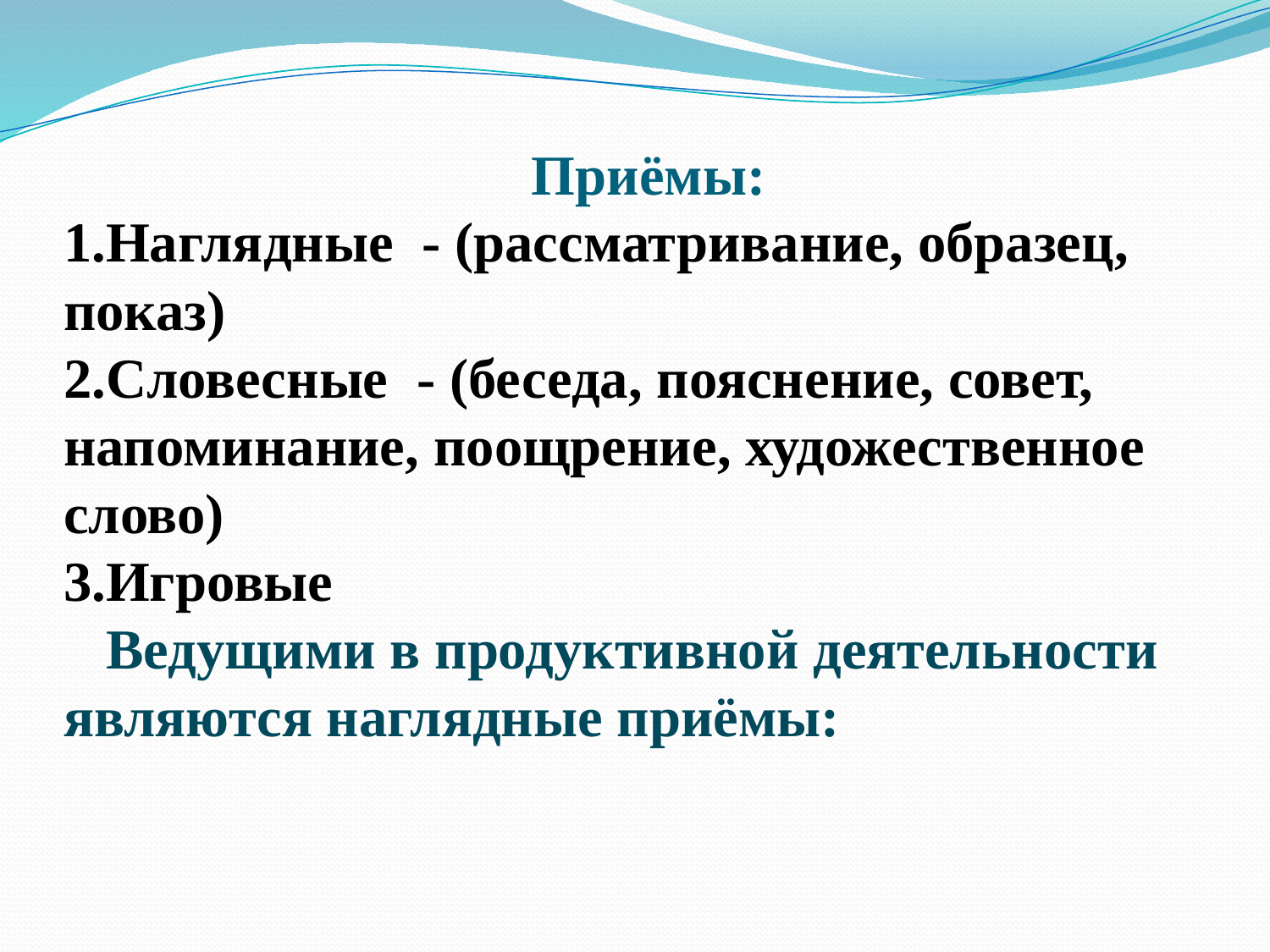

# Приёмы:          1.Наглядные  - (рассматривание, образец, показ) 2.Словесные  - (беседа, пояснение, совет,  напоминание, поощрение, художественное слово) 3.Игровые Ведущими в продуктивной деятельности   являются наглядные приёмы: